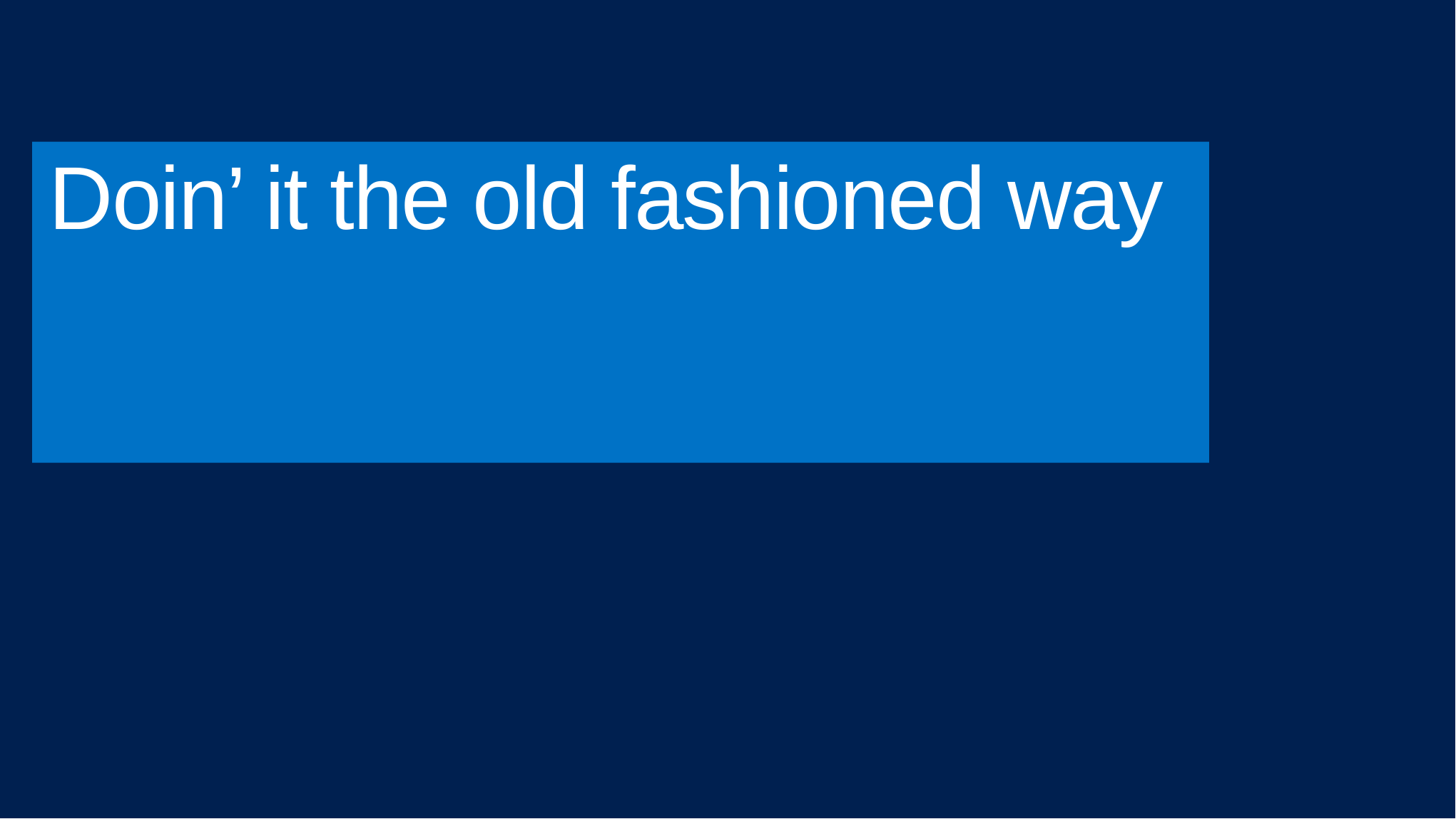

# Doin’ it the old fashioned way